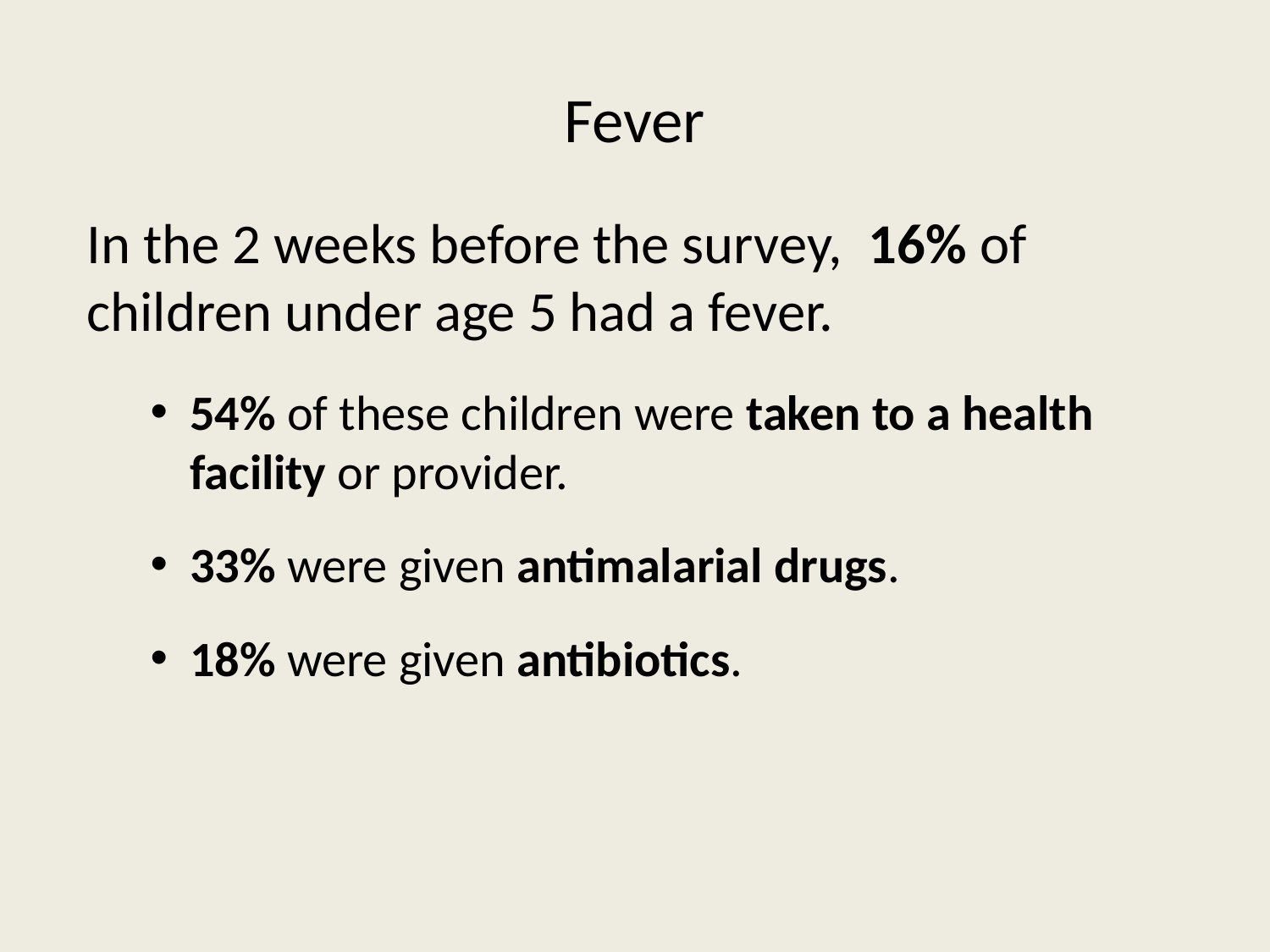

# Fever
In the 2 weeks before the survey,  16% of children under age 5 had a fever.
54% of these children were taken to a health facility or provider.
33% were given antimalarial drugs.
18% were given antibiotics.